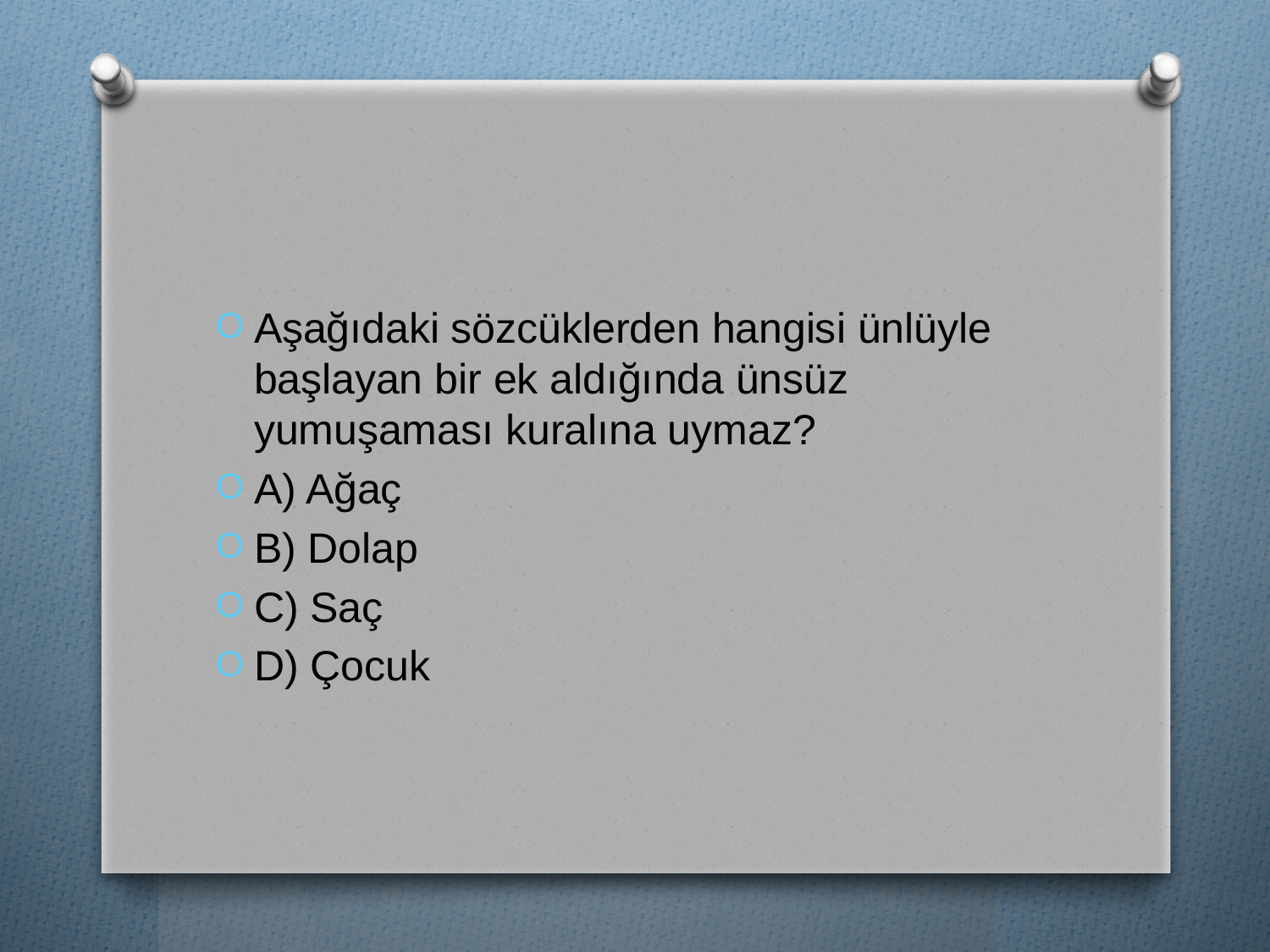

#
Aşağıdaki sözcüklerden hangisi ünlüyle başlayan bir ek aldığında ünsüz yumuşaması kuralına uymaz?
A) Ağaç
B) Dolap
C) Saç
D) Çocuk